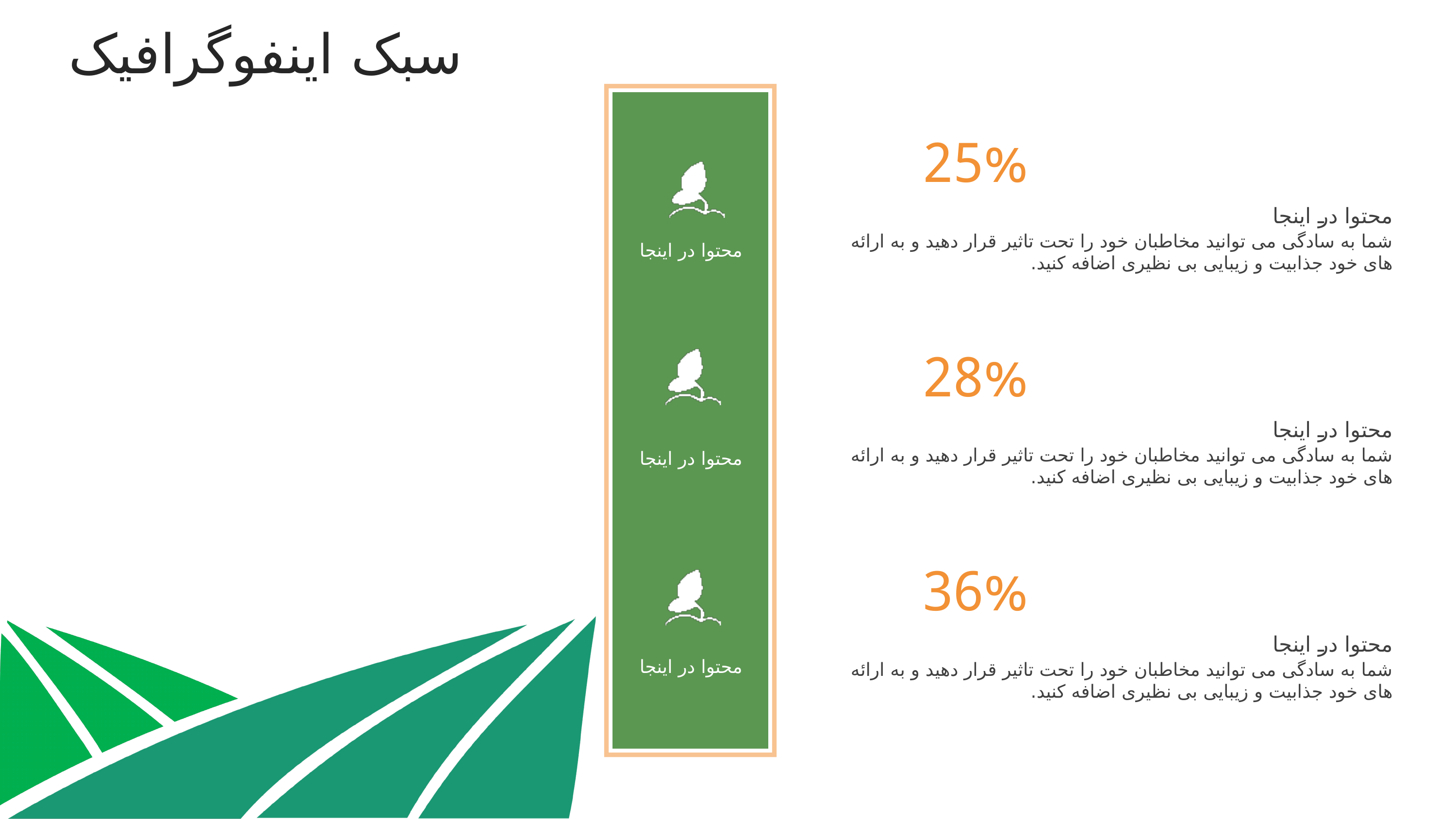

سبک اینفوگرافیک

25%

محتوا در اینجا
شما به سادگی می توانید مخاطبان خود را تحت تاثیر قرار دهید و به ارائه های خود جذابیت و زیبایی بی نظیری اضافه کنید.
محتوا در اینجا
28%

محتوا در اینجا
شما به سادگی می توانید مخاطبان خود را تحت تاثیر قرار دهید و به ارائه های خود جذابیت و زیبایی بی نظیری اضافه کنید.
محتوا در اینجا
36%

محتوا در اینجا
محتوا در اینجا
شما به سادگی می توانید مخاطبان خود را تحت تاثیر قرار دهید و به ارائه های خود جذابیت و زیبایی بی نظیری اضافه کنید.